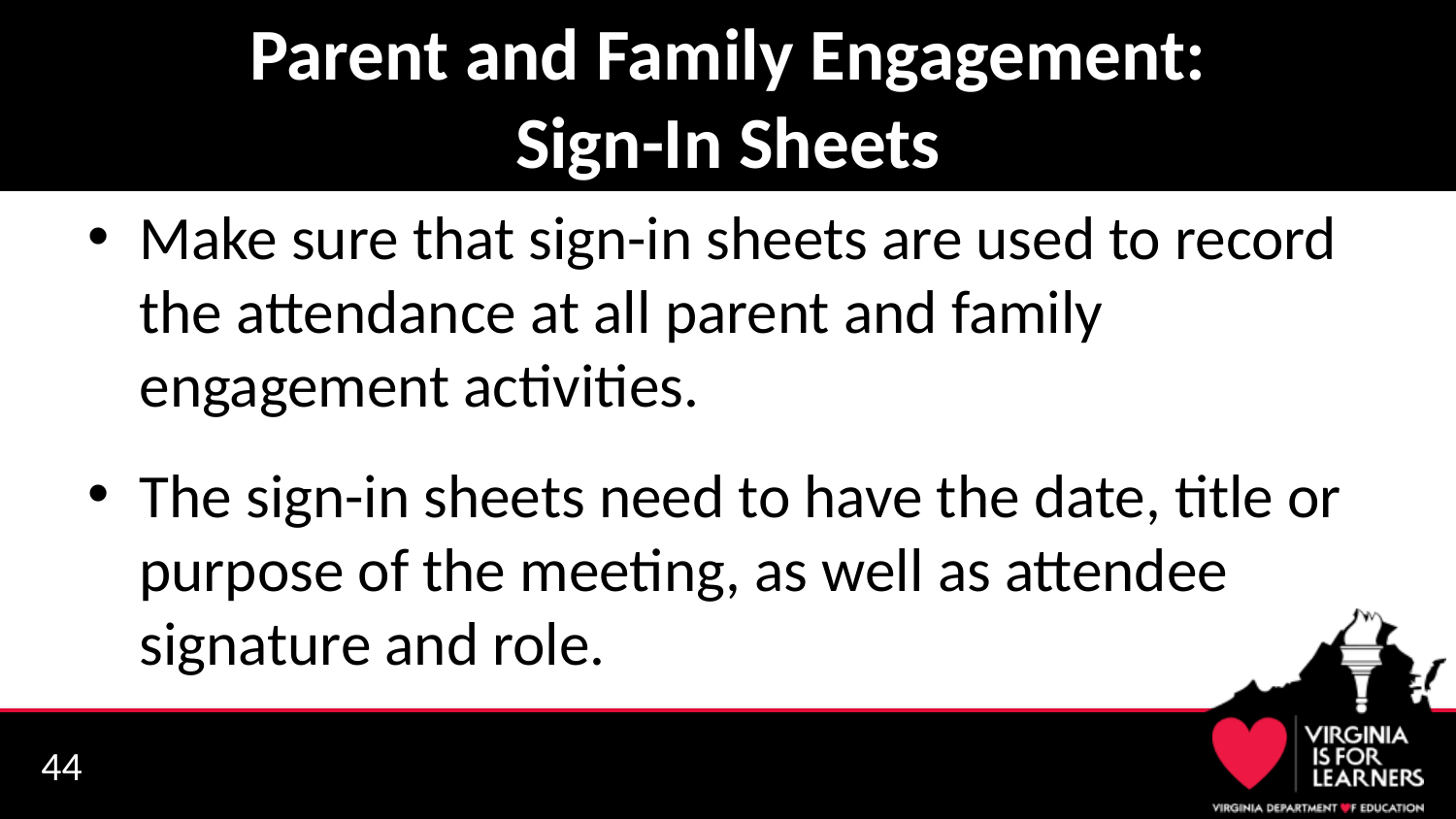

# Parent and Family Engagement: Sign-In Sheets
Make sure that sign-in sheets are used to record the attendance at all parent and family engagement activities.

The sign-in sheets need to have the date, title or purpose of the meeting, as well as attendee signature and role.